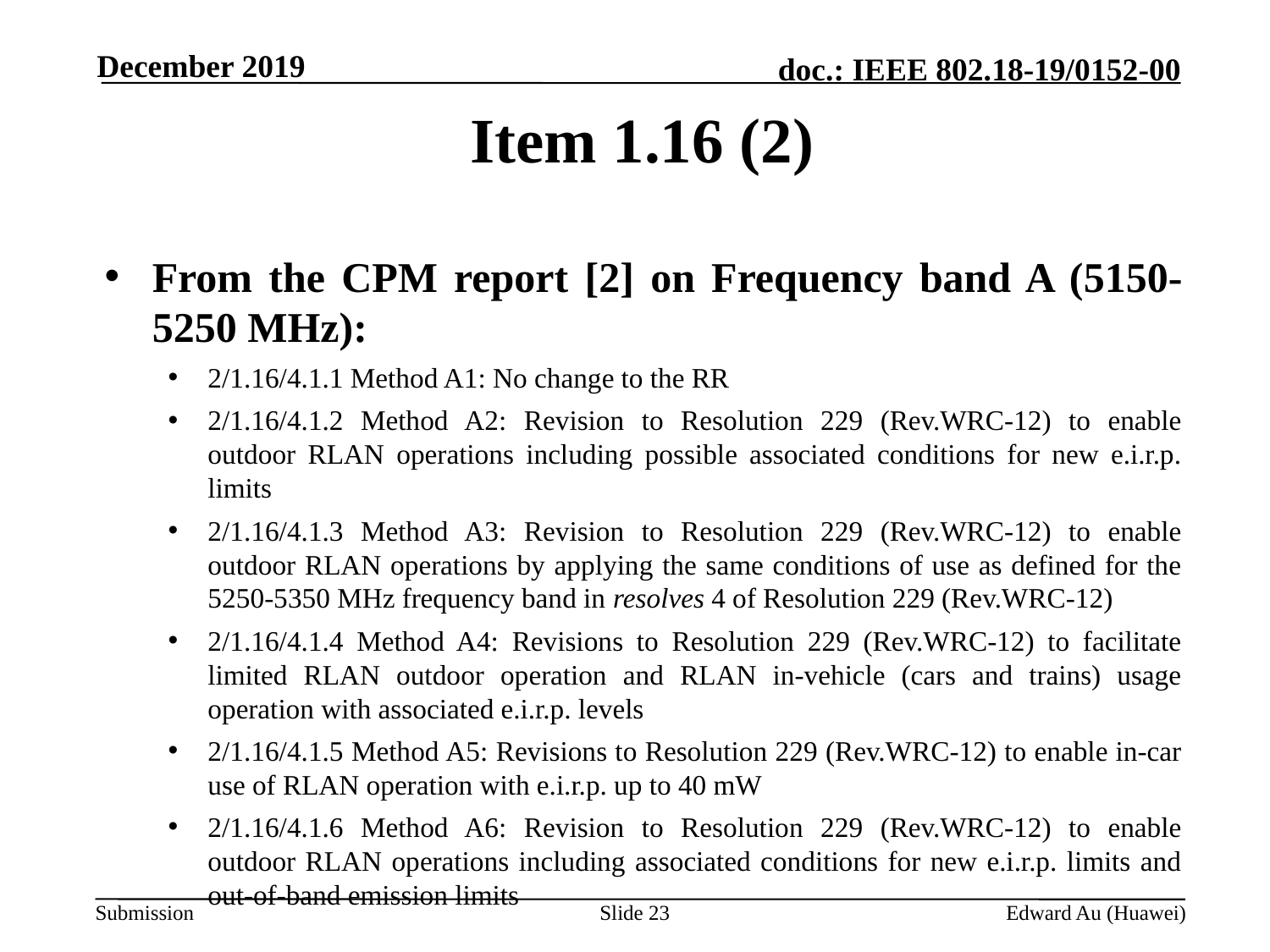

December 2019
# Item 1.16 (2)
From the CPM report [2] on Frequency band A (5150-5250 MHz):
2/1.16/4.1.1 Method A1: No change to the RR
2/1.16/4.1.2 Method A2: Revision to Resolution 229 (Rev.WRC-12) to enable outdoor RLAN operations including possible associated conditions for new e.i.r.p. limits
2/1.16/4.1.3 Method A3: Revision to Resolution 229 (Rev.WRC-12) to enable outdoor RLAN operations by applying the same conditions of use as defined for the 5250-5350 MHz frequency band in resolves 4 of Resolution 229 (Rev.WRC-12)
2/1.16/4.1.4 Method A4: Revisions to Resolution 229 (Rev.WRC-12) to facilitate limited RLAN outdoor operation and RLAN in-vehicle (cars and trains) usage operation with associated e.i.r.p. levels
2/1.16/4.1.5 Method A5: Revisions to Resolution 229 (Rev.WRC-12) to enable in-car use of RLAN operation with e.i.r.p. up to 40 mW
2/1.16/4.1.6 Method A6: Revision to Resolution 229 (Rev.WRC-12) to enable outdoor RLAN operations including associated conditions for new e.i.r.p. limits and out-of-band emission limits
Slide 23
Edward Au (Huawei)